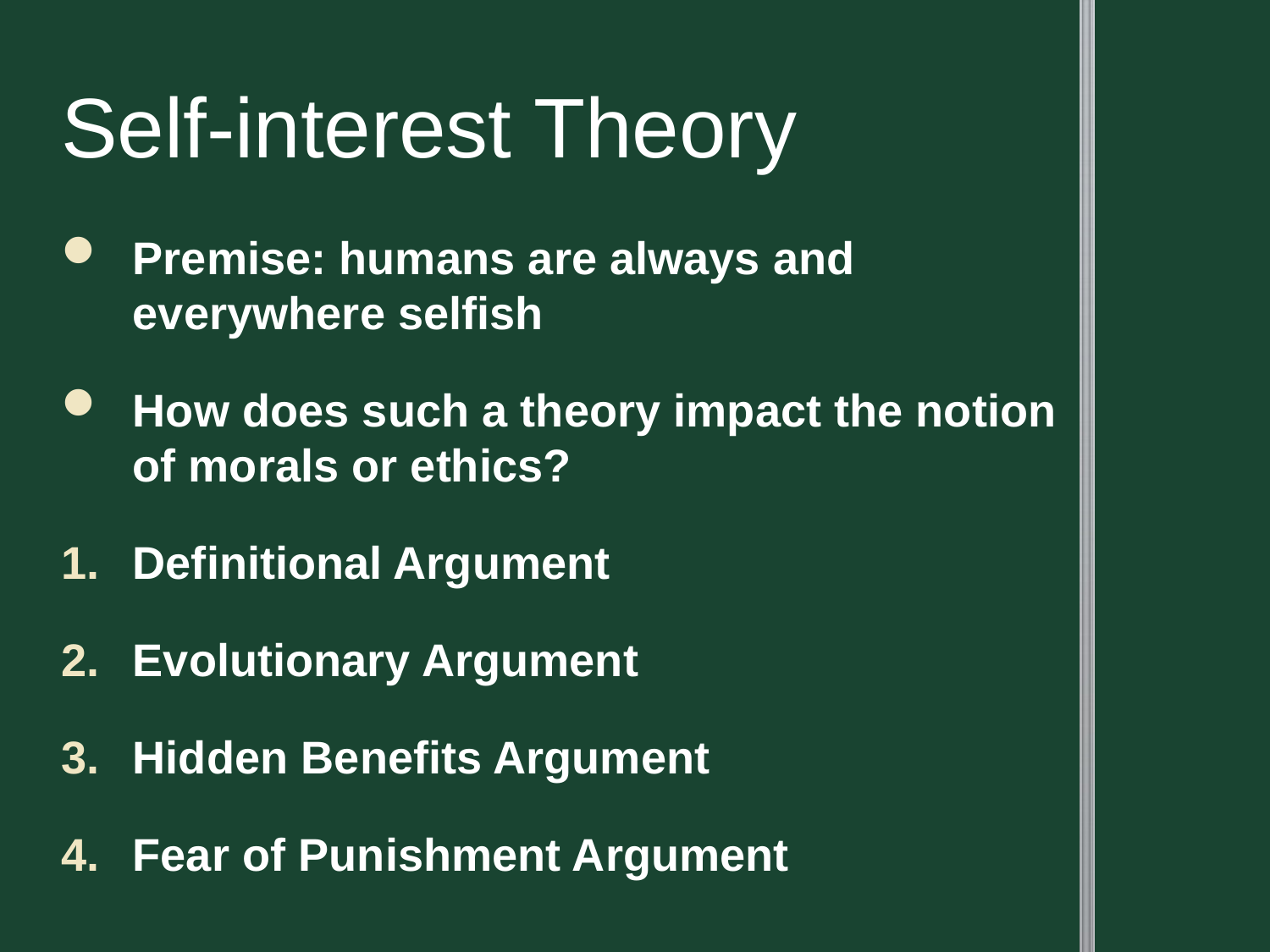

# Self-interest Theory
Premise: humans are always and everywhere selfish
How does such a theory impact the notion of morals or ethics?
Definitional Argument
Evolutionary Argument
Hidden Benefits Argument
Fear of Punishment Argument